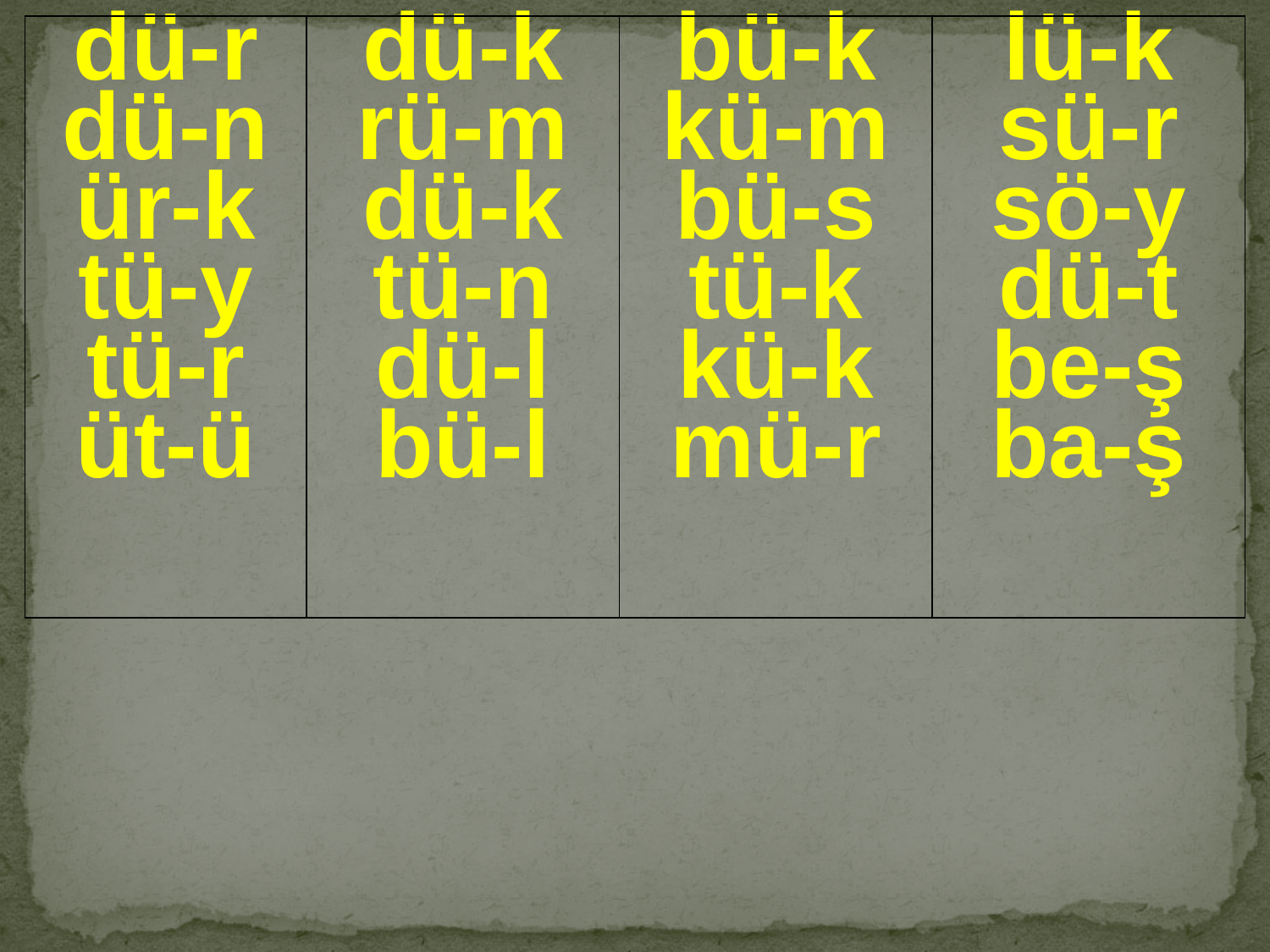

| dü-r dü-n ür-k tü-y tü-r üt-ü | dü-k rü-m dü-k tü-n dü-l bü-l | bü-k kü-m bü-s tü-k kü-k mü-r | lü-k sü-r sö-y dü-t be-ş ba-ş |
| --- | --- | --- | --- |